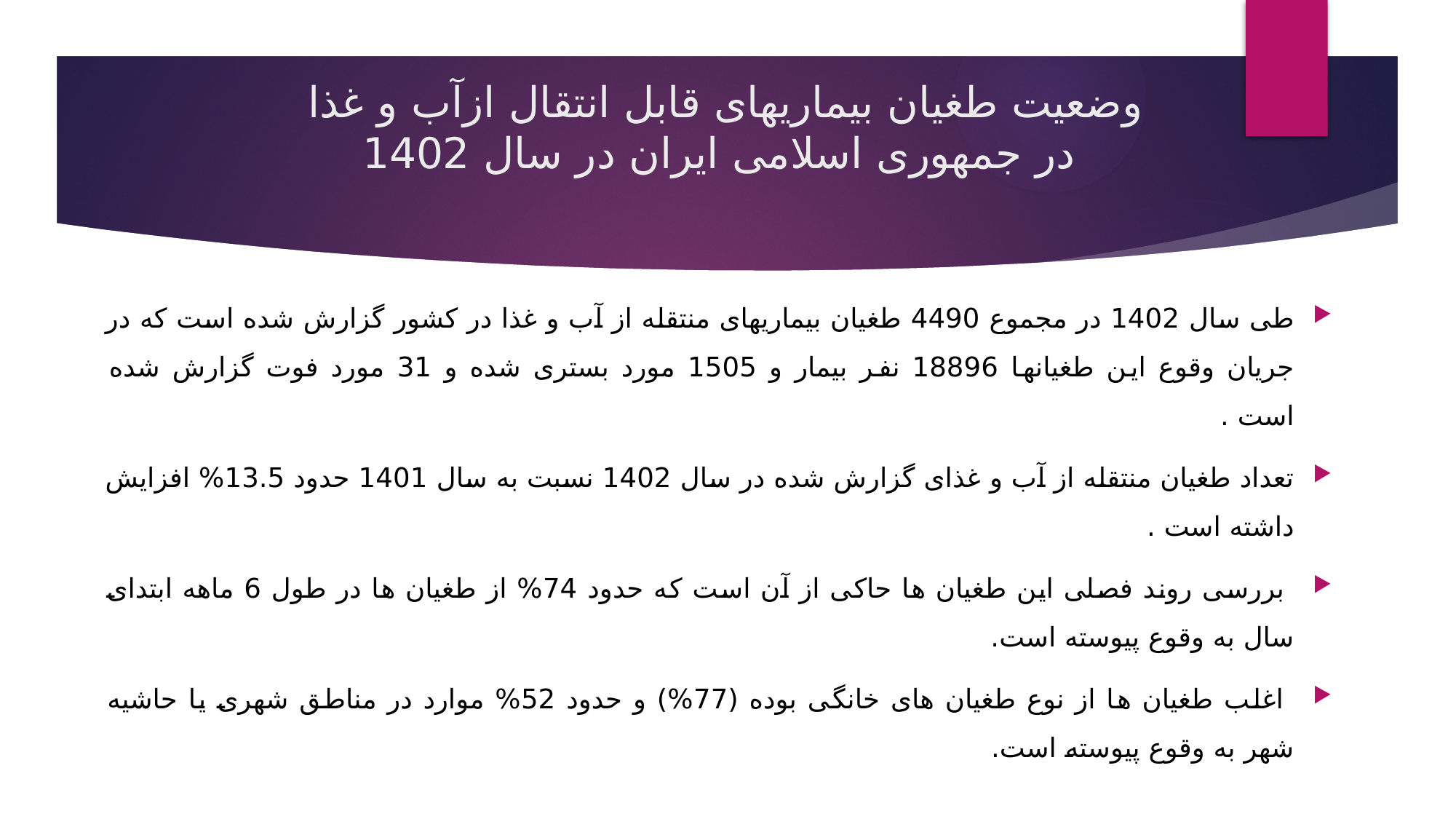

# وضعیت طغیان بیماریهای قابل انتقال ازآب و غذا در جمهوری اسلامی ایران در سال 1402
طی سال 1402 در مجموع 4490 طغیان بیماریهای منتقله از آب و غذا در کشور گزارش شده است که در جریان وقوع این طغیانها 18896 نفر بیمار و 1505 مورد بستری شده و 31 مورد فوت گزارش شده است .
تعداد طغیان منتقله از آب و غذای گزارش شده در سال 1402 نسبت به سال 1401 حدود 13.5% افزایش داشته است .
 بررسی روند فصلی این طغیان ها حاکی از آن است که حدود 74% از طغیان ها در طول 6 ماهه ابتدای سال به وقوع پیوسته است.
 اغلب طغیان ها از نوع طغیان های خانگی بوده (77%) و حدود 52% موارد در مناطق شهری یا حاشیه شهر به وقوع پیوسته است.